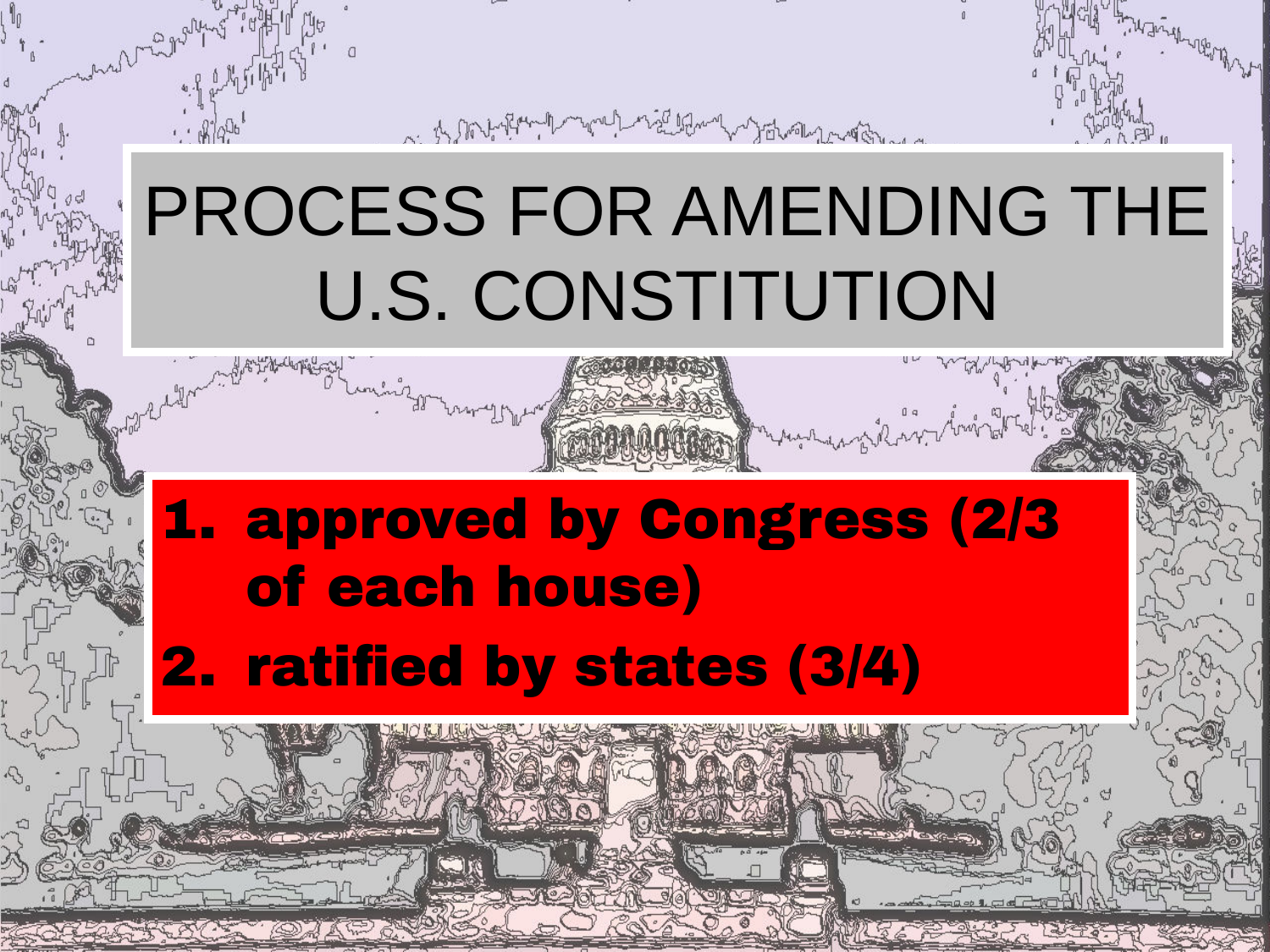

# PROCESS FOR AMENDING THE U.S. CONSTITUTION
approved by Congress (2/3 of each house)
ratified by states (3/4)